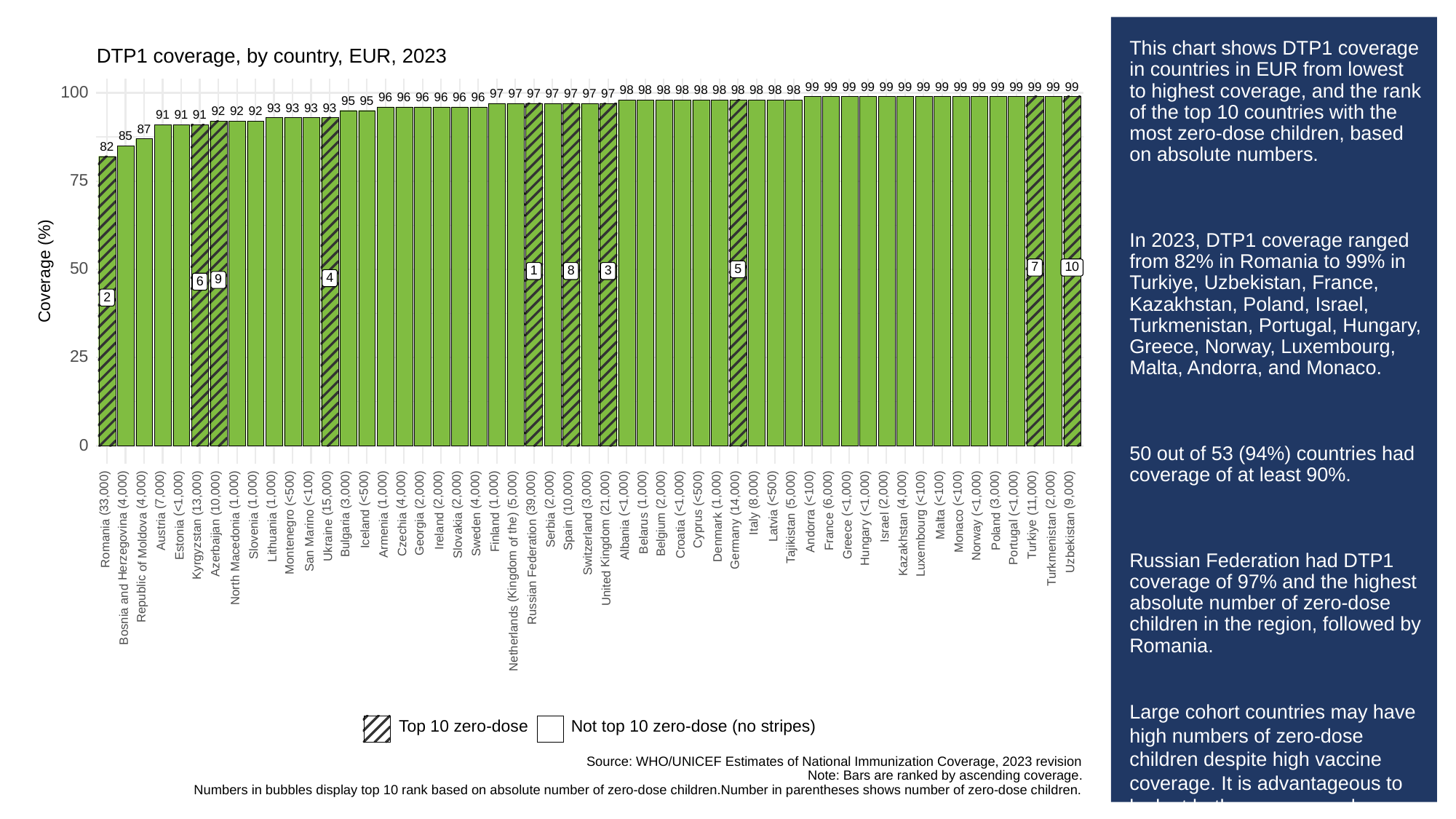

# This chart shows DTP1 coverage in countries in EUR from lowest to highest coverage, and the rank of the top 10 countries with the most zero-dose children, based on absolute numbers.

In 2023, DTP1 coverage ranged from 82% in Romania to 99% in Turkiye, Uzbekistan, France, Kazakhstan, Poland, Israel, Turkmenistan, Portugal, Hungary, Greece, Norway, Luxembourg, Malta, Andorra, and Monaco.

50 out of 53 (94%) countries had coverage of at least 90%.

Russian Federation had DTP1 coverage of 97% and the highest absolute number of zero-dose children in the region, followed by Romania.

Large cohort countries may have high numbers of zero-dose children despite high vaccine coverage. It is advantageous to look at both coverage and absolute numbers of unvaccinated children to ensure vulnerable countries with small birth cohorts are not missed.

DTP1 coverage, by country, EUR, 2023

99
99
99
99
99
99
99
99
99
99
99
99
99
99
99
98
98
98
98
98
98
98
98
98
98
100
97
97
97
97
97
97
97

96
96
96
96
96
96

95
95

93
93
93
93

92
92
92

91
91
91

87

85

82

75

10
7
50
Coverage (%)

5

3
8

1

4

9

6

2

25

0

(<500)
(<100)
(<500)
(<500)
(<500)
(<100)
(<100)
(<100)
(<100)
(4,000)
(4,000)
(7,000)
(1,000)
(1,000)
(1,000)
(3,000)
(1,000)
(4,000)
(2,000)
(2,000)
(2,000)
(4,000)
(1,000)
(5,000)
(2,000)
(3,000)
(1,000)
(2,000)
(1,000)
(8,000)
(5,000)
(6,000)
(2,000)
(4,000)
(3,000)
(2,000)
(9,000)
(33,000)
(13,000)
(10,000)
(15,000)
(39,000)
(10,000)
(21,000)
(14,000)
(11,000)
(<1,000)
(<1,000)
(<1,000)
(<1,000)
(<1,000)
(<1,000)
(<1,000)
the)
Italy
Malta
Latvia
Israel
Cyprus
Marino
Iceland
Serbia
Ireland
Andorra
Monaco
Austria
France
Poland
Finland
Georgia
Belarus
Belgium
Bulgaria
Spain
Czechia
Sweden
Armenia
Slovakia
Moldova
Slovenia
Tajikistan
Denmark
Lithuania
Turkiye
Norway
Croatia
Greece
Estonia
Albania
Ukraine
Montenegro
Portugal
Hungary
of
Kingdom
Luxembourg
Macedonia
Uzbekistan
Germany
Romania
Switzerland
Kazakhstan
Herzegovina
Azerbaijan
Kyrgyzstan
Federation
Turkmenistan
San
of
(Kingdom
United
North
and
Republic
Russian
Bosnia
Netherlands

Not top 10 zero-dose (no stripes)
Top 10 zero-dose

Source: WHO/UNICEF Estimates of National Immunization Coverage, 2023 revision
Note: Bars are ranked by ascending coverage.
Numbers in bubbles display top 10 rank based on absolute number of zero-dose children.Number in parentheses shows number of zero-dose children.